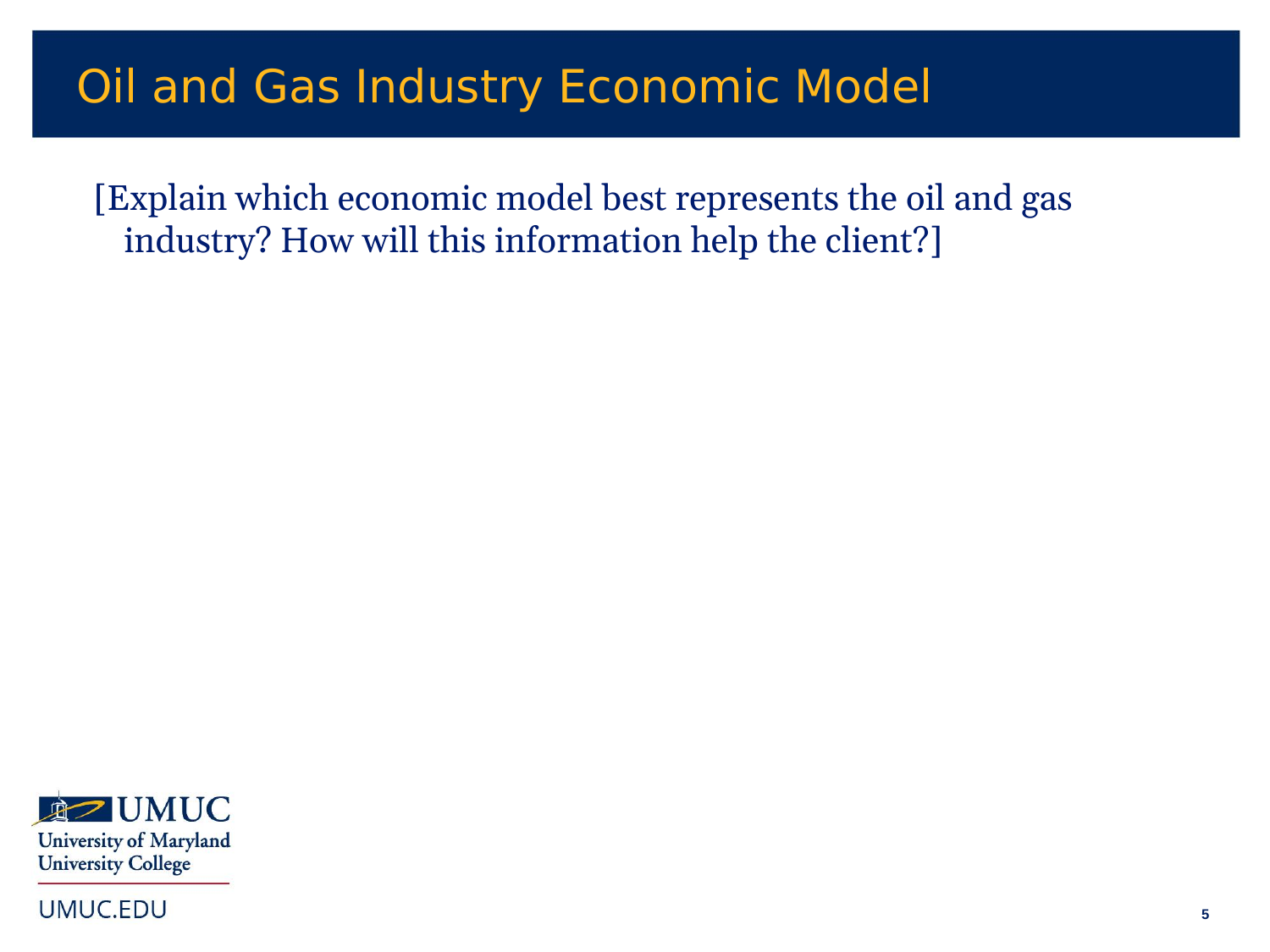

# Oil and Gas Industry Economic Model
[Explain which economic model best represents the oil and gas industry? How will this information help the client?]